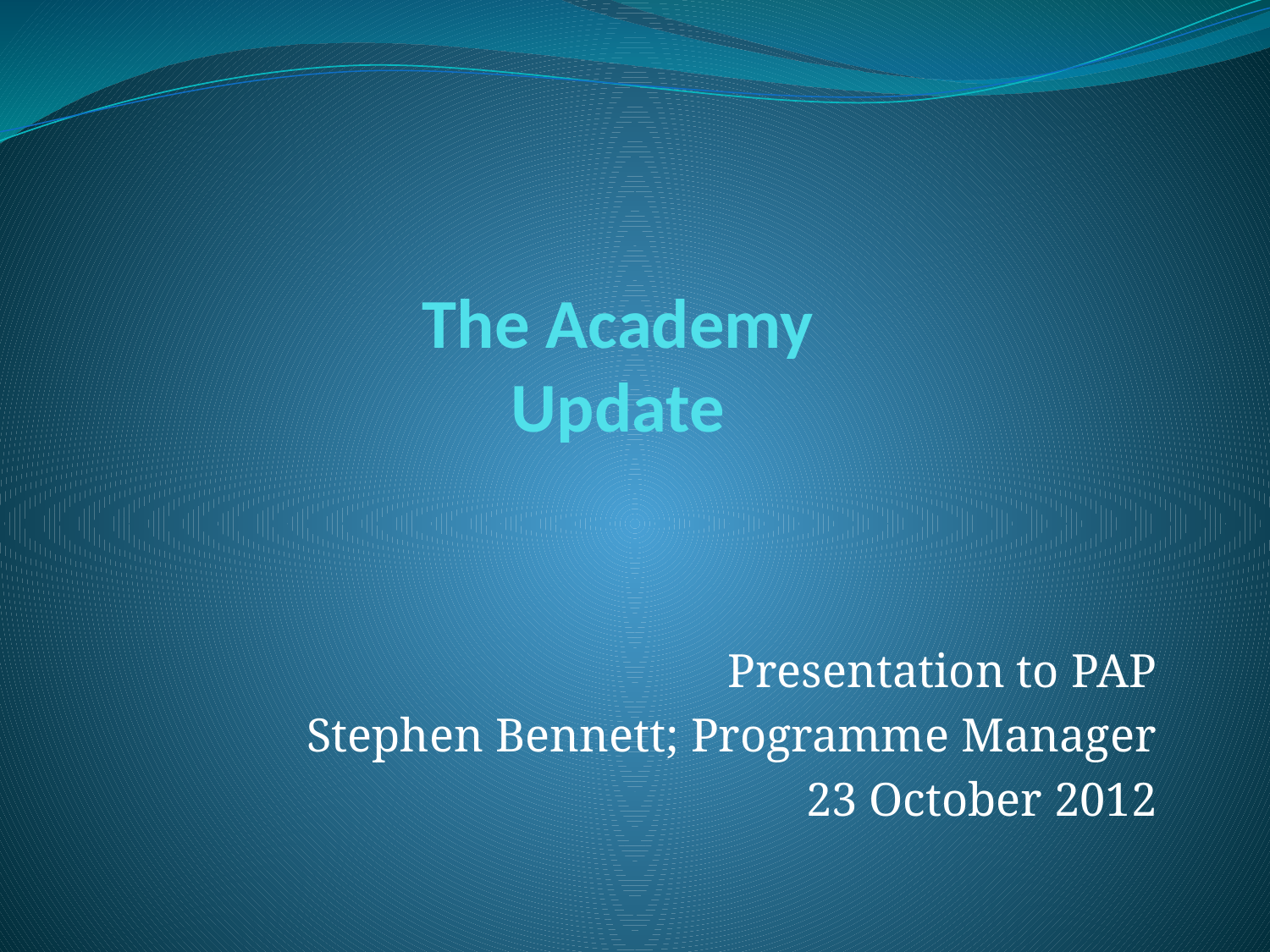

# The Academy Update
Presentation to PAP
Stephen Bennett; Programme Manager
23 October 2012